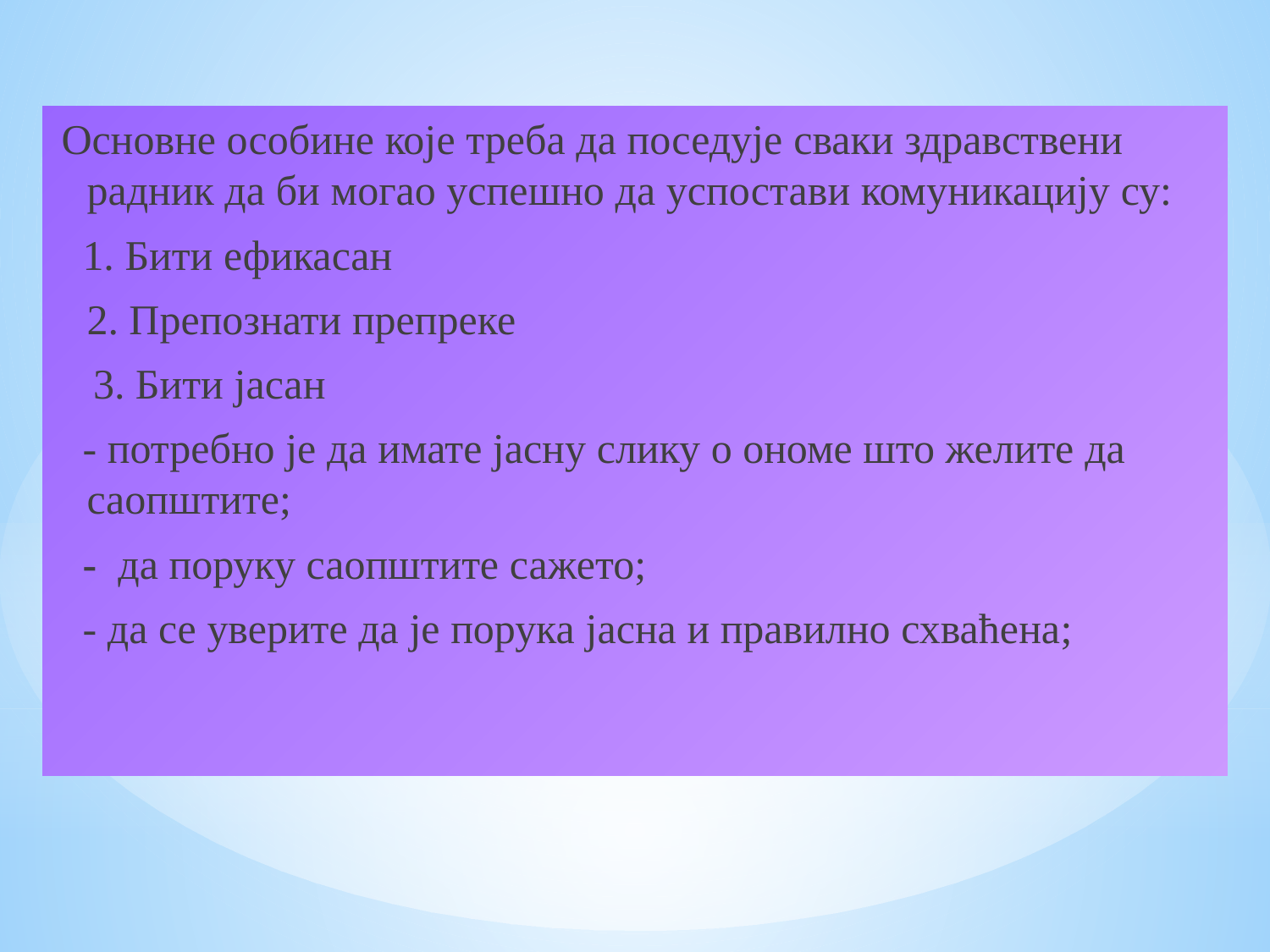

Основне особине које треба да поседује сваки здравствени радник да би могао успешно да успостави комуникацију су:
  1. Бити ефикасан
	2. Препознати препреке
   3. Бити јасан
  - потребно је да имате јасну слику о ономе што желите да саопштите;
  -  да поруку саопштите сажето;
  - да се уверите да је порука јасна и правилно схваћена;